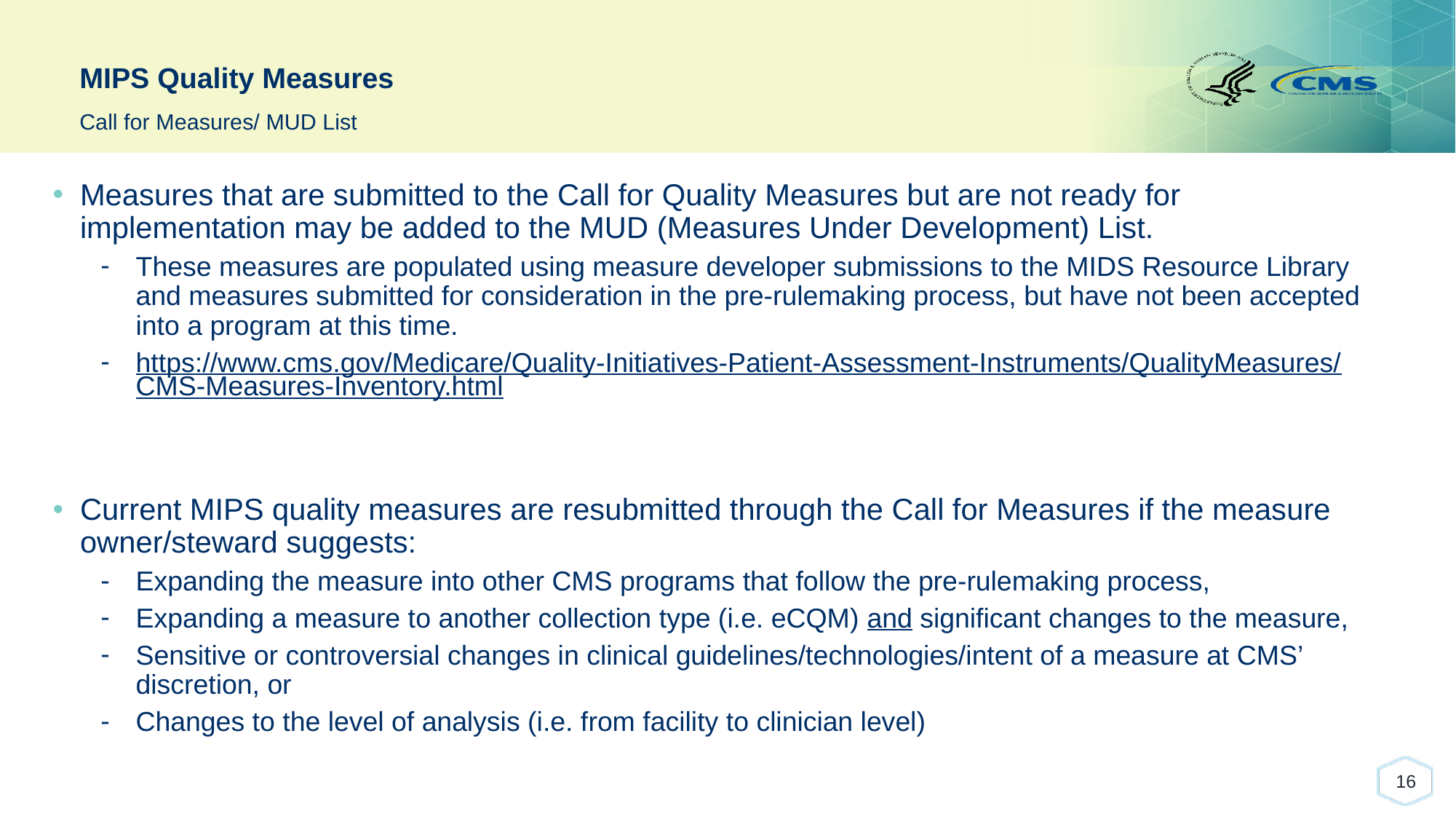

# MIPS Quality Measures Call for Measures/ MUD List
Measures that are submitted to the Call for Quality Measures but are not ready for implementation may be added to the MUD (Measures Under Development) List.
These measures are populated using measure developer submissions to the MIDS Resource Library and measures submitted for consideration in the pre-rulemaking process, but have not been accepted into a program at this time.
https://www.cms.gov/Medicare/Quality-Initiatives-Patient-Assessment-Instruments/QualityMeasures/CMS-Measures-Inventory.html

Current MIPS quality measures are resubmitted through the Call for Measures if the measure owner/steward suggests:
Expanding the measure into other CMS programs that follow the pre-rulemaking process,
Expanding a measure to another collection type (i.e. eCQM) and significant changes to the measure,
Sensitive or controversial changes in clinical guidelines/technologies/intent of a measure at CMS’ discretion, or
Changes to the level of analysis (i.e. from facility to clinician level)

16